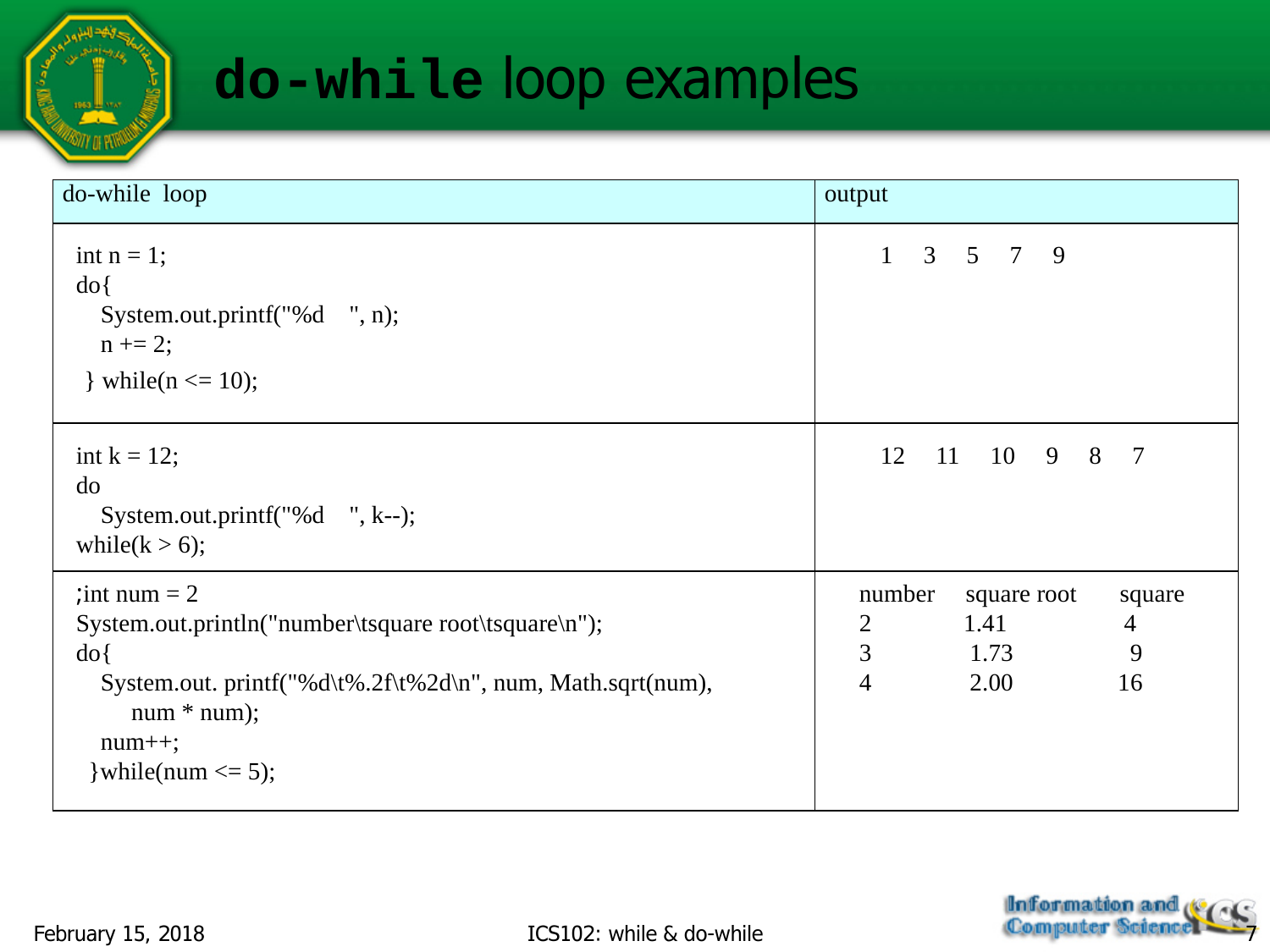

do-while loop examples
| do-while loop | output |
| --- | --- |
|  |  |
|  |  |
|  |  |
int n = 1;
do{
    System.out.printf("%d    ", n);
    n += 2;
 } while(n <= 10);
1     3     5     7     9
int k = 12;
do
    System.out.printf("%d    ", k--);
while(k > 6);
12     11     10     9     8     7
int num = 2;
System.out.println("number\tsquare root\tsquare\n");
do{
    System.out. printf("%d\t%.2f\t%2d\n", num, Math.sqrt(num),
         num * num);
    num++;
  }while(num <= 5);
number     square root       square
2               1.41                   4
3                1.73                   9
4                2.00                 16
February 15, 2018
ICS102: while & do-while
7